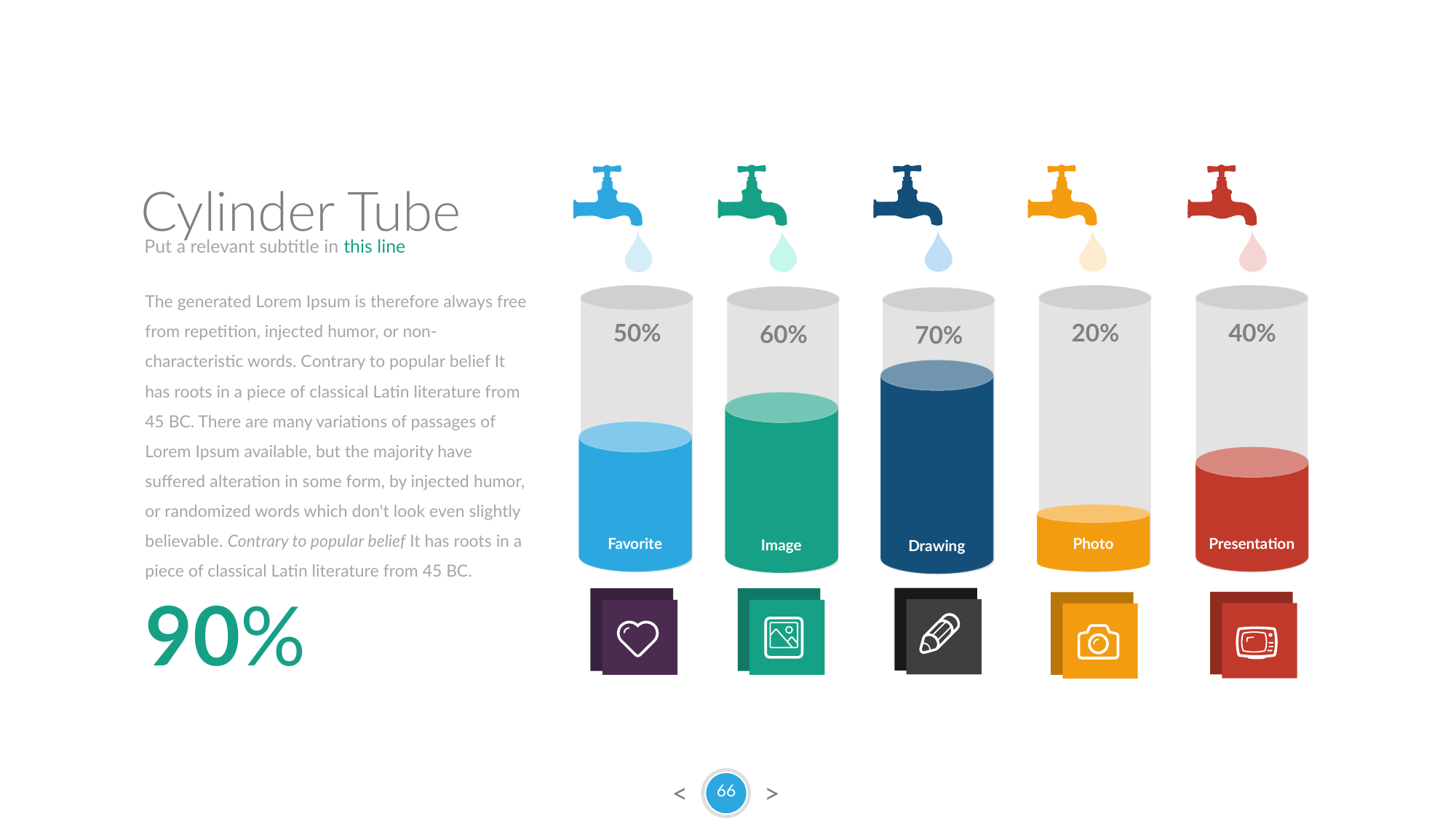

Cylinder Tube

Put a relevant subtitle in this line

The generated Lorem Ipsum is therefore always free from repetition, injected humor, or non-characteristic words. Contrary to popular belief It has roots in a piece of classical Latin literature from 45 BC. There are many variations of passages of Lorem Ipsum available, but the majority have suffered alteration in some form, by injected humor, or randomized words which don't look even slightly believable. Contrary to popular belief It has roots in a piece of classical Latin literature from 45 BC.

50%
20%
40%
60%
70%

Favorite
Photo
Presentation
Image
Drawing

90%

66